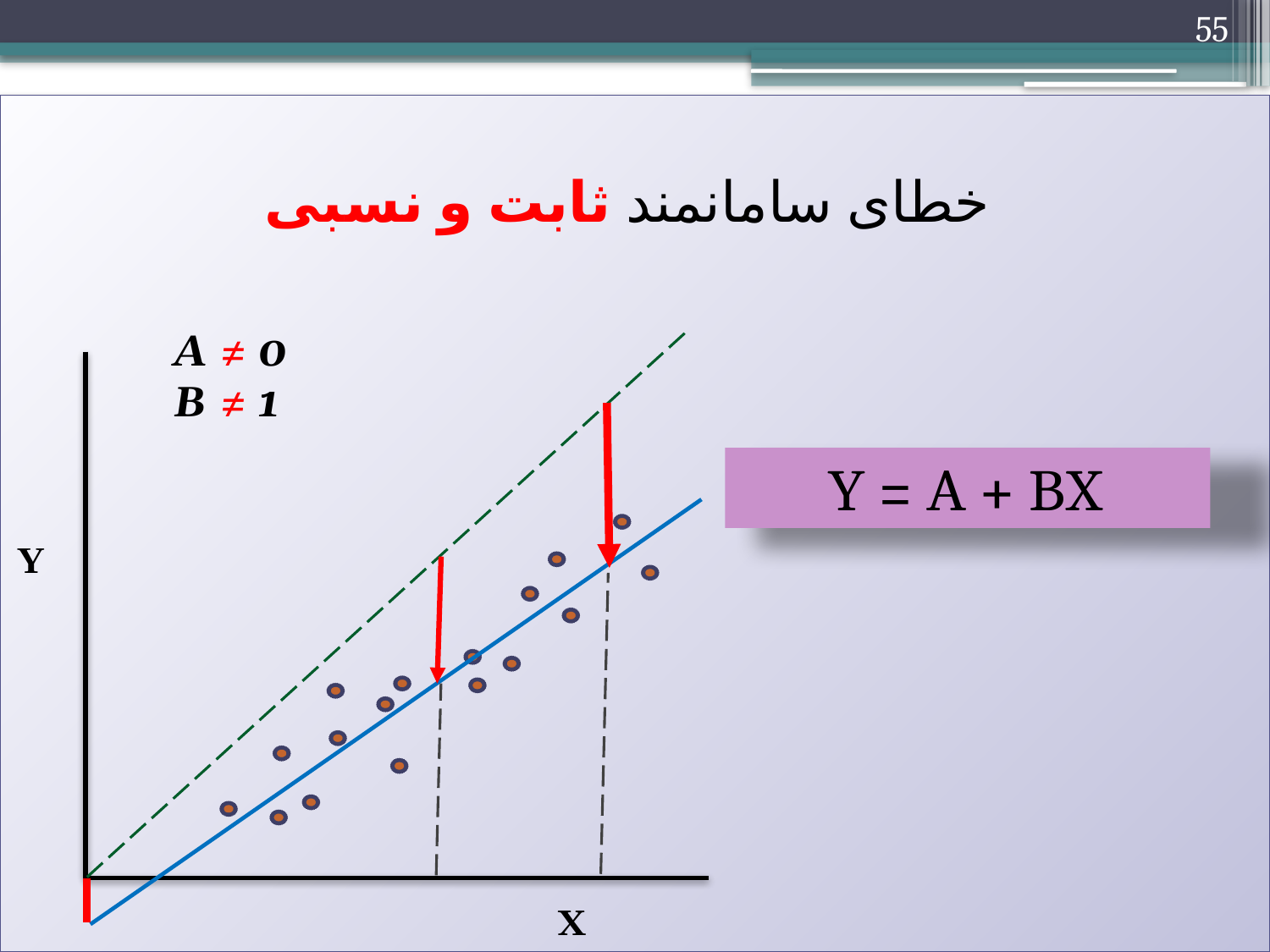

55

خطای سامانمند ثابت و نسبی

A ≠ 0
B ≠ 1
Y = A + BX

Y

X